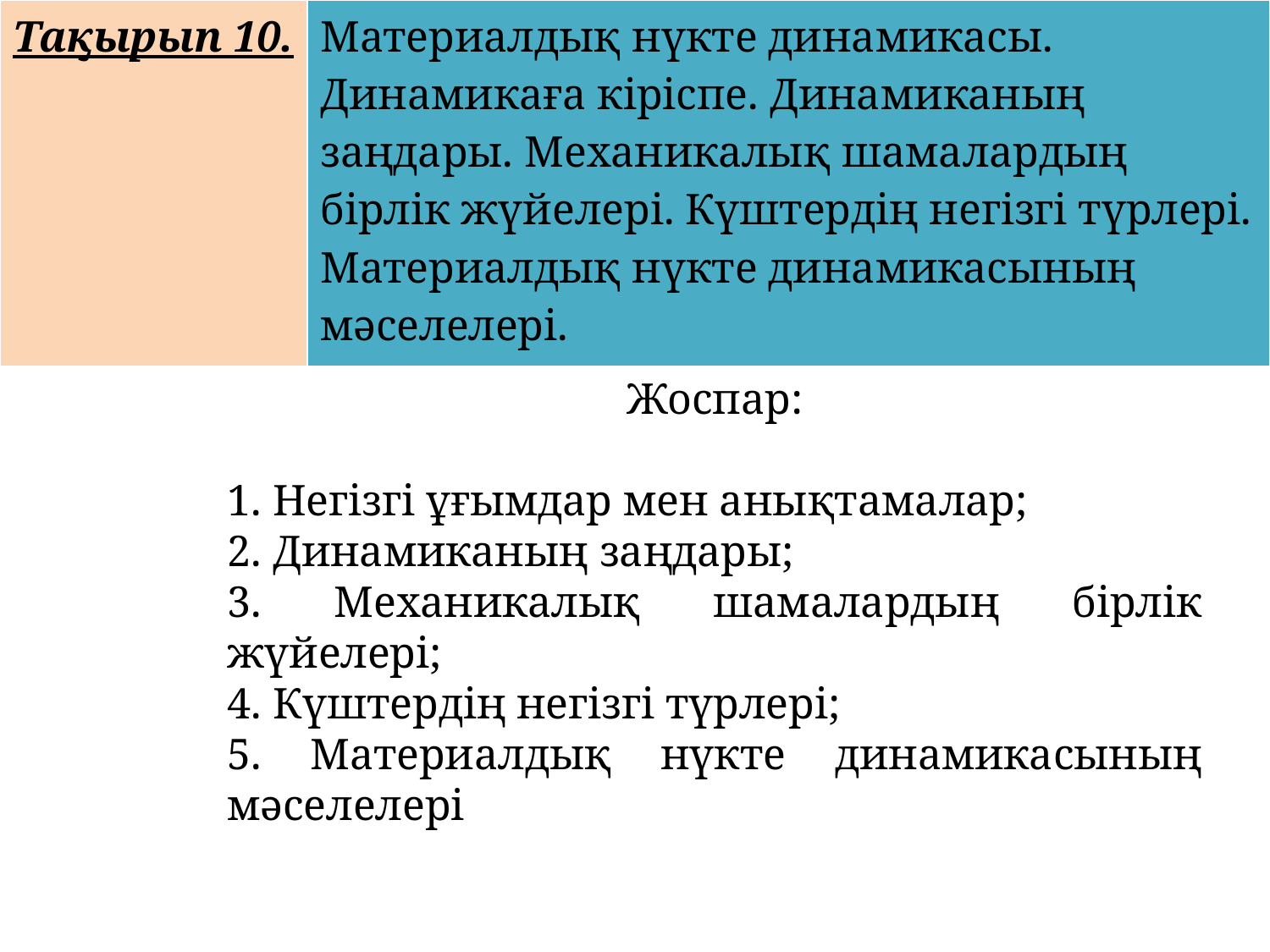

| Тақырып 10. | Материалдық нүкте динамикасы. Динамикаға кіріспе. Динамиканың заңдары. Механикалық шамалардың бірлік жүйелері. Күштердің негізгі түрлері. Материалдық нүкте динамикасының мәселелері. |
| --- | --- |
Жоспар:

1. Негізгі ұғымдар мен анықтамалар;
2. Динамиканың заңдары;
3. Механикалық шамалардың бірлік жүйелері;
4. Күштердің негізгі түрлері;
5. Материалдық нүкте динамикасының мәселелері